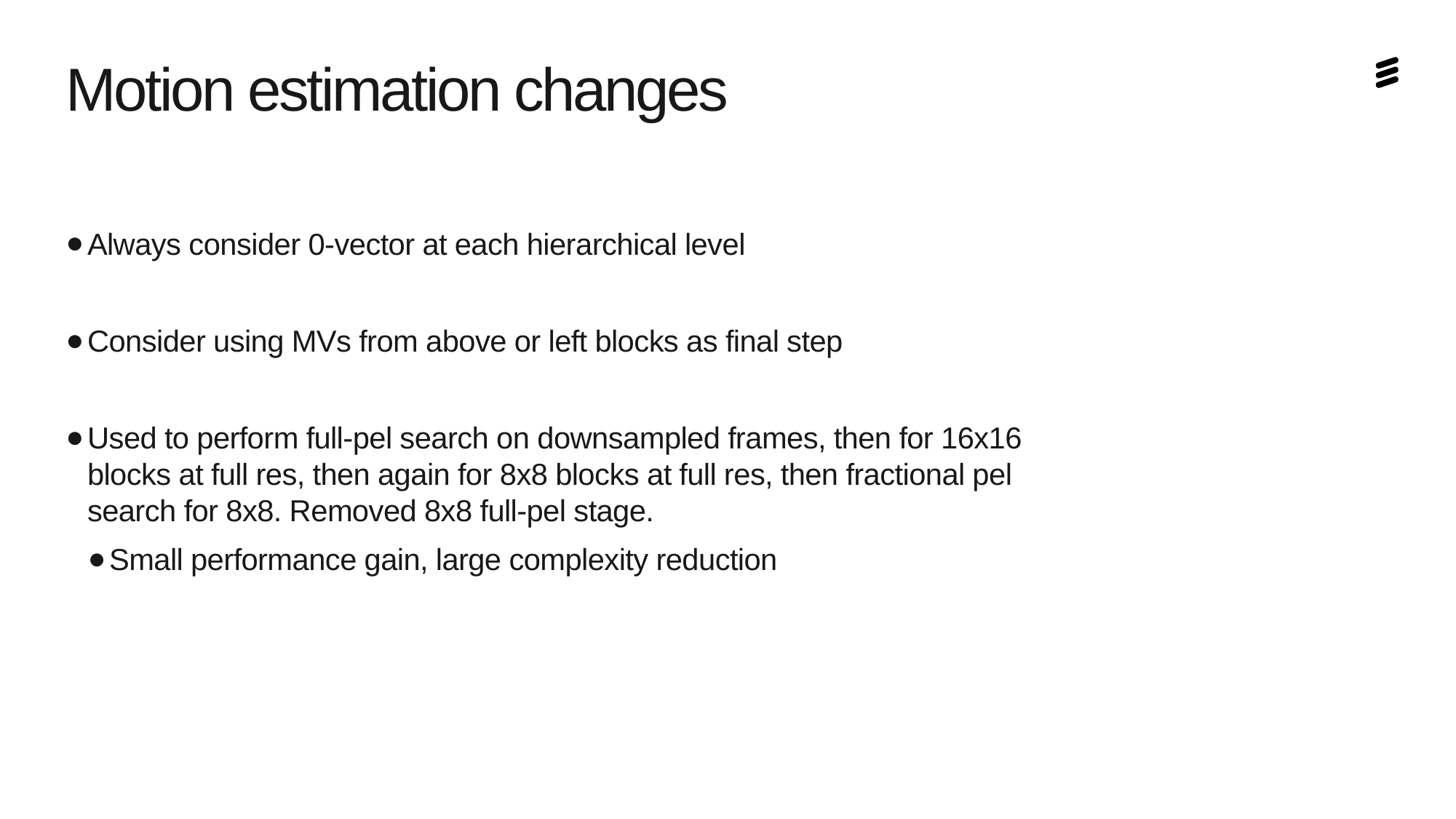

# Motion estimation changes
Always consider 0-vector at each hierarchical level

Consider using MVs from above or left blocks as final step

Used to perform full-pel search on downsampled frames, then for 16x16 blocks at full res, then again for 8x8 blocks at full res, then fractional pel search for 8x8. Removed 8x8 full-pel stage.
Small performance gain, large complexity reduction